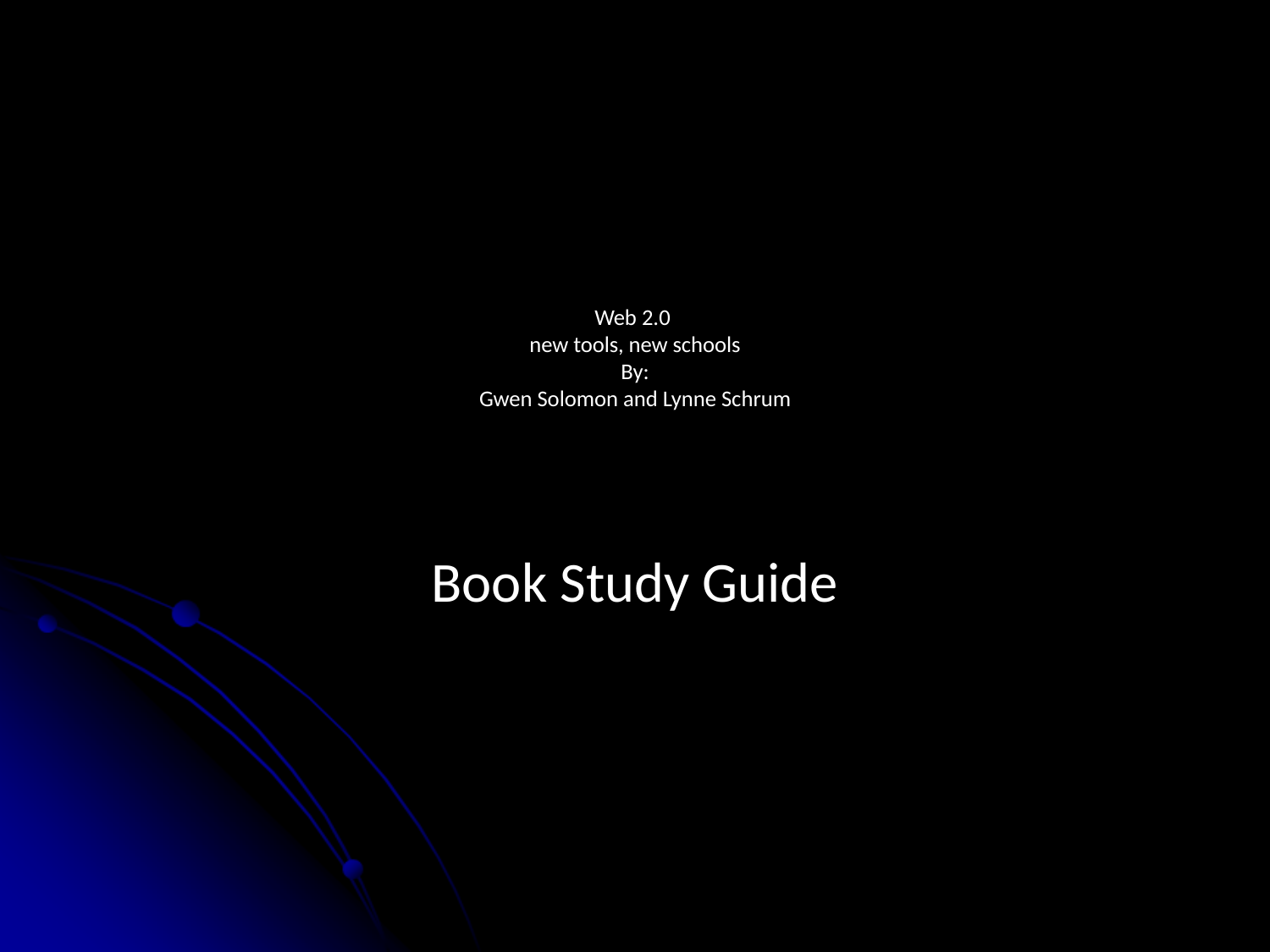

# Web 2.0 new tools, new schools By: Gwen Solomon and Lynne Schrum
Book Study Guide